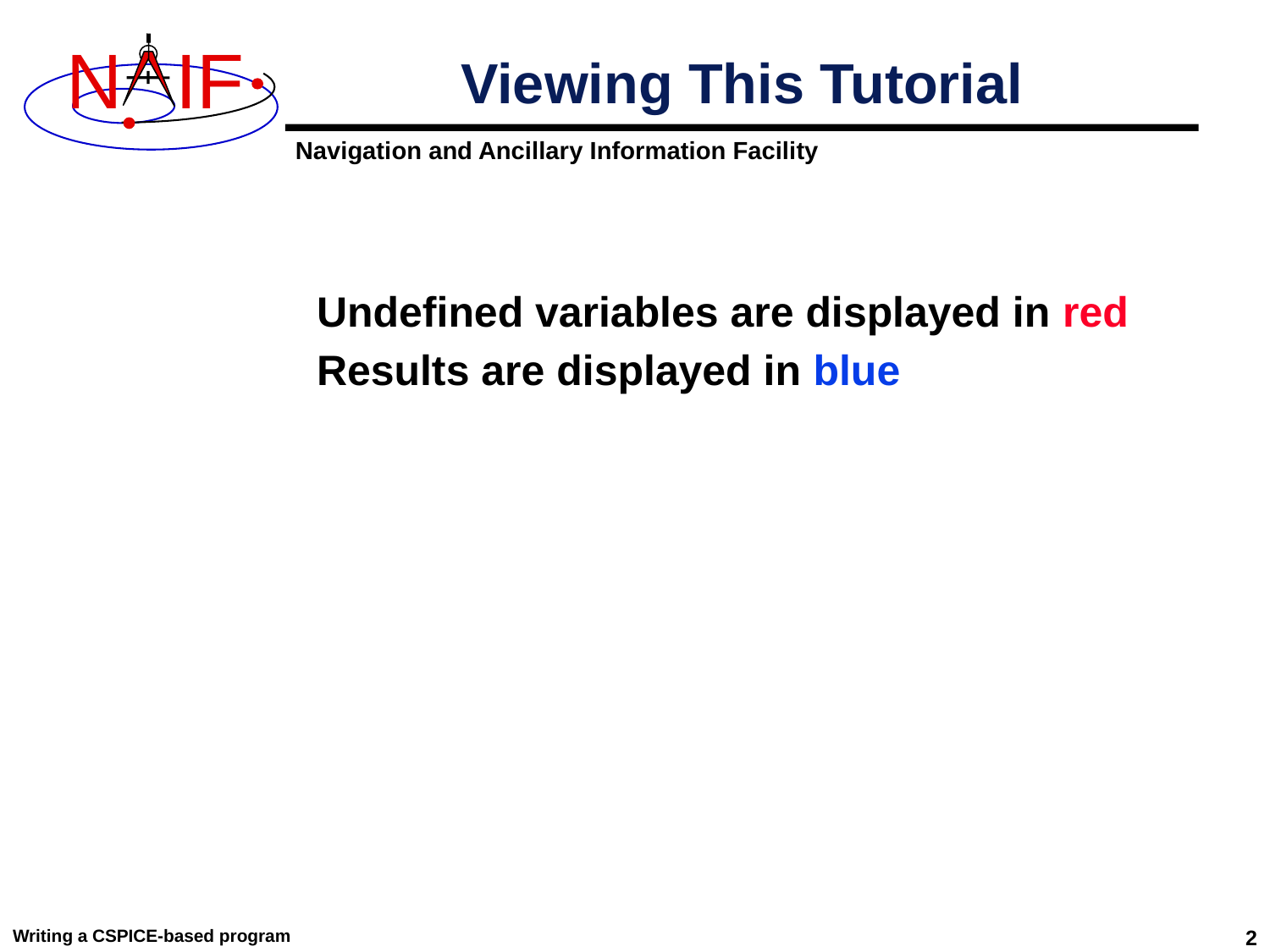

# Viewing This Tutorial
Undefined variables are displayed in red
Results are displayed in blue
Writing a CSPICE-based program
2